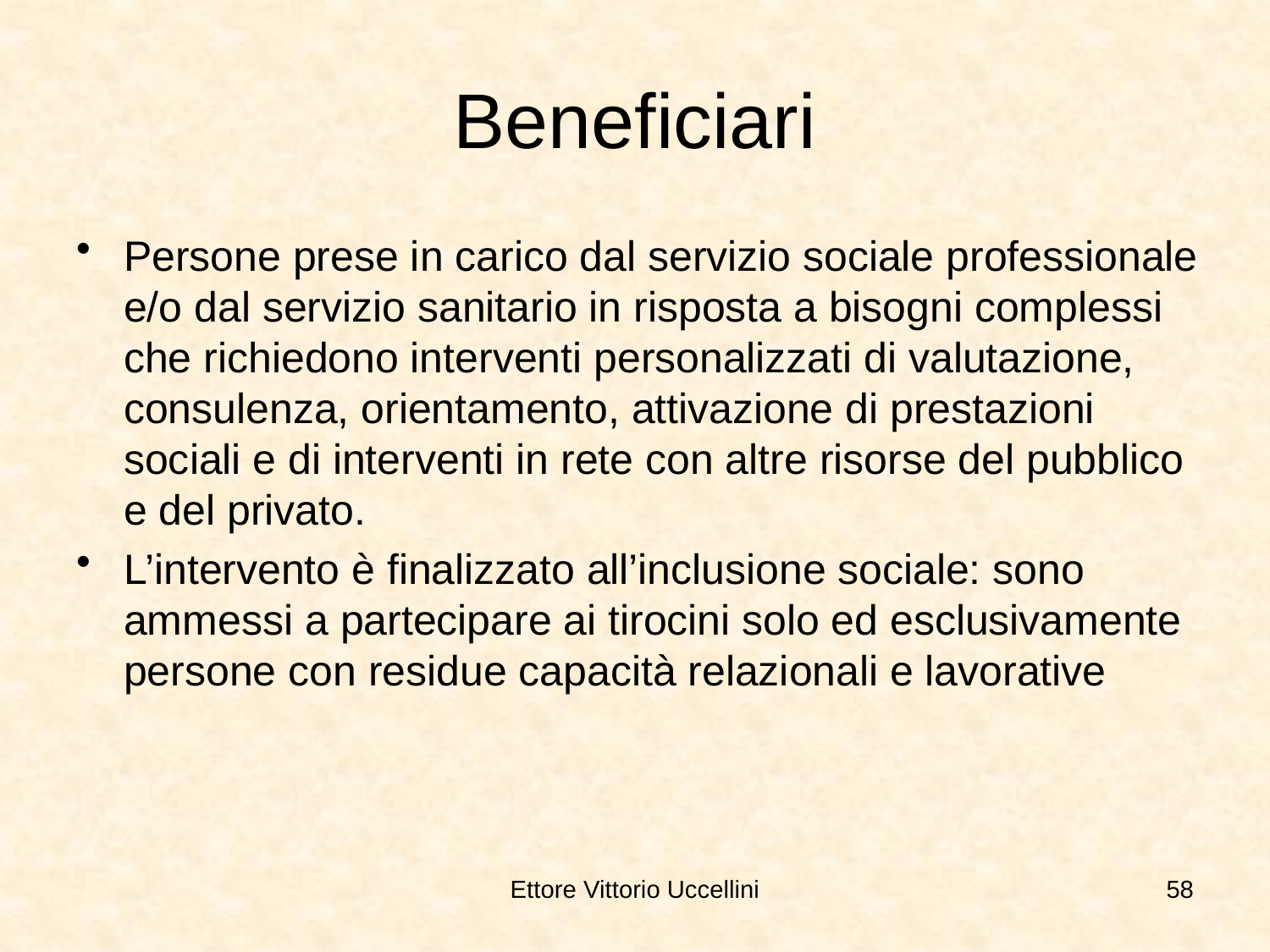

# Beneficiari
Persone prese in carico dal servizio sociale professionale e/o dal servizio sanitario in risposta a bisogni complessi che richiedono interventi personalizzati di valutazione, consulenza, orientamento, attivazione di prestazioni sociali e di interventi in rete con altre risorse del pubblico e del privato.
L’intervento è finalizzato all’inclusione sociale: sono ammessi a partecipare ai tirocini solo ed esclusivamente persone con residue capacità relazionali e lavorative
Ettore Vittorio Uccellini
58